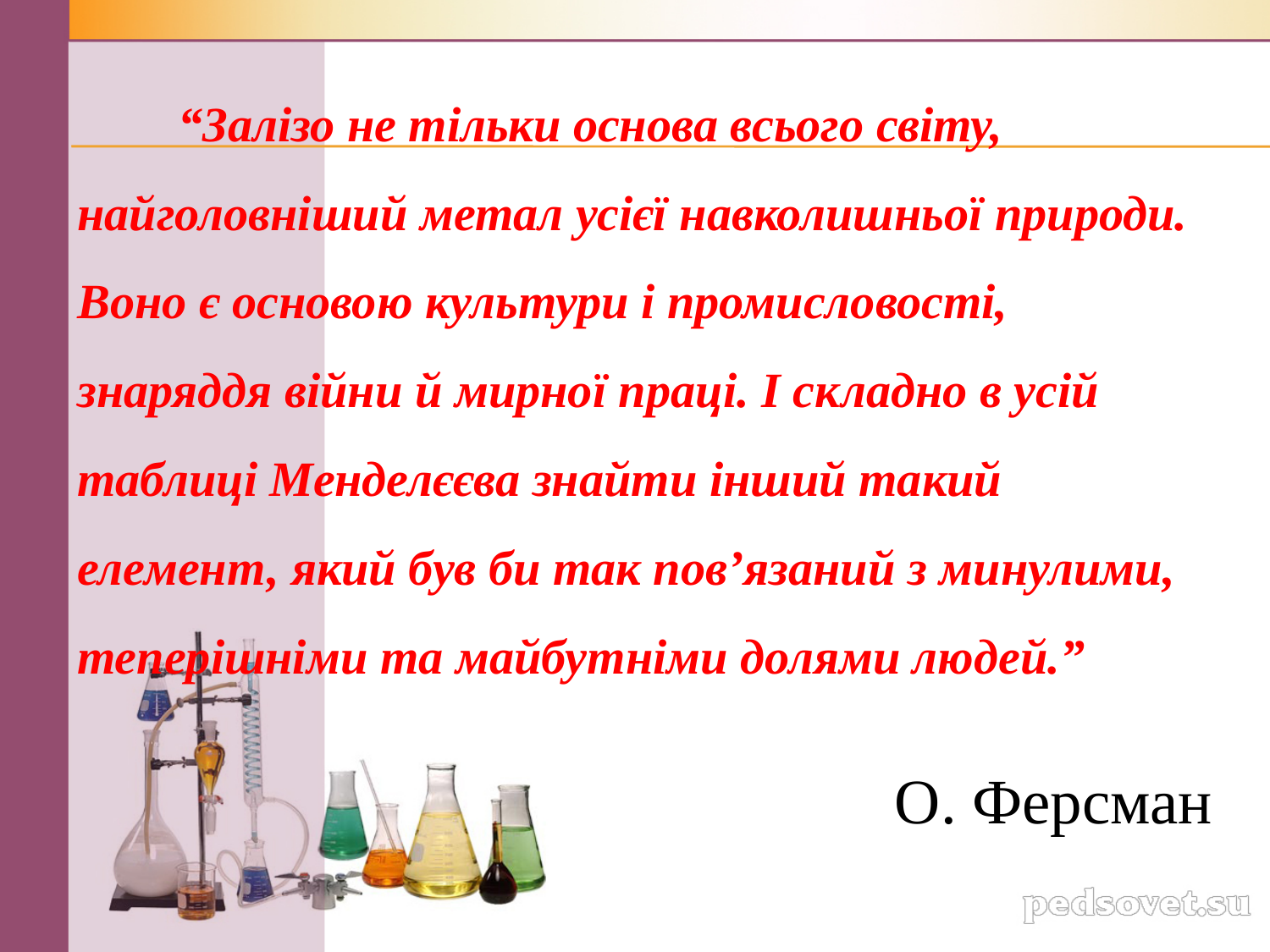

“Залізо не тільки основа всього світу, найголовніший метал усієї навколишньої природи. Воно є основою культури і промисловості, знаряддя війни й мирної праці. І складно в усій таблиці Менделєєва знайти інший такий елемент, який був би так пов’язаний з минулими, теперішніми та майбутніми долями людей.”

О. Ферсман